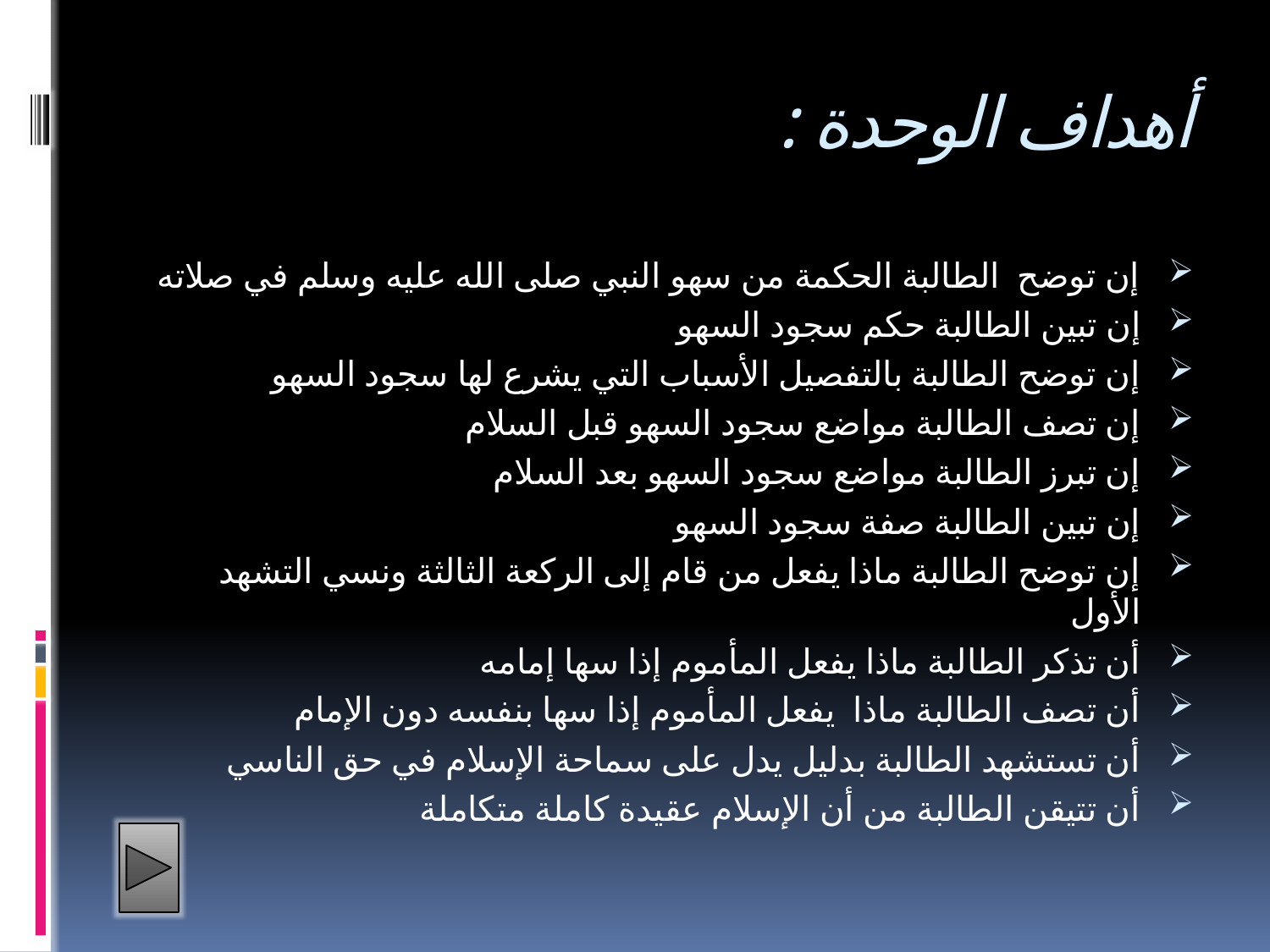

# أهداف الوحدة :
إن توضح  الطالبة الحكمة من سهو النبي صلى الله عليه وسلم في صلاته
إن تبين الطالبة حكم سجود السهو
إن توضح الطالبة بالتفصيل الأسباب التي يشرع لها سجود السهو
إن تصف الطالبة مواضع سجود السهو قبل السلام
إن تبرز الطالبة مواضع سجود السهو بعد السلام
إن تبين الطالبة صفة سجود السهو
إن توضح الطالبة ماذا يفعل من قام إلى الركعة الثالثة ونسي التشهد الأول
أن تذكر الطالبة ماذا يفعل المأموم إذا سها إمامه
أن تصف الطالبة ماذا  يفعل المأموم إذا سها بنفسه دون الإمام
أن تستشهد الطالبة بدليل يدل على سماحة الإسلام في حق الناسي
أن تتيقن الطالبة من أن الإسلام عقيدة كاملة متكاملة